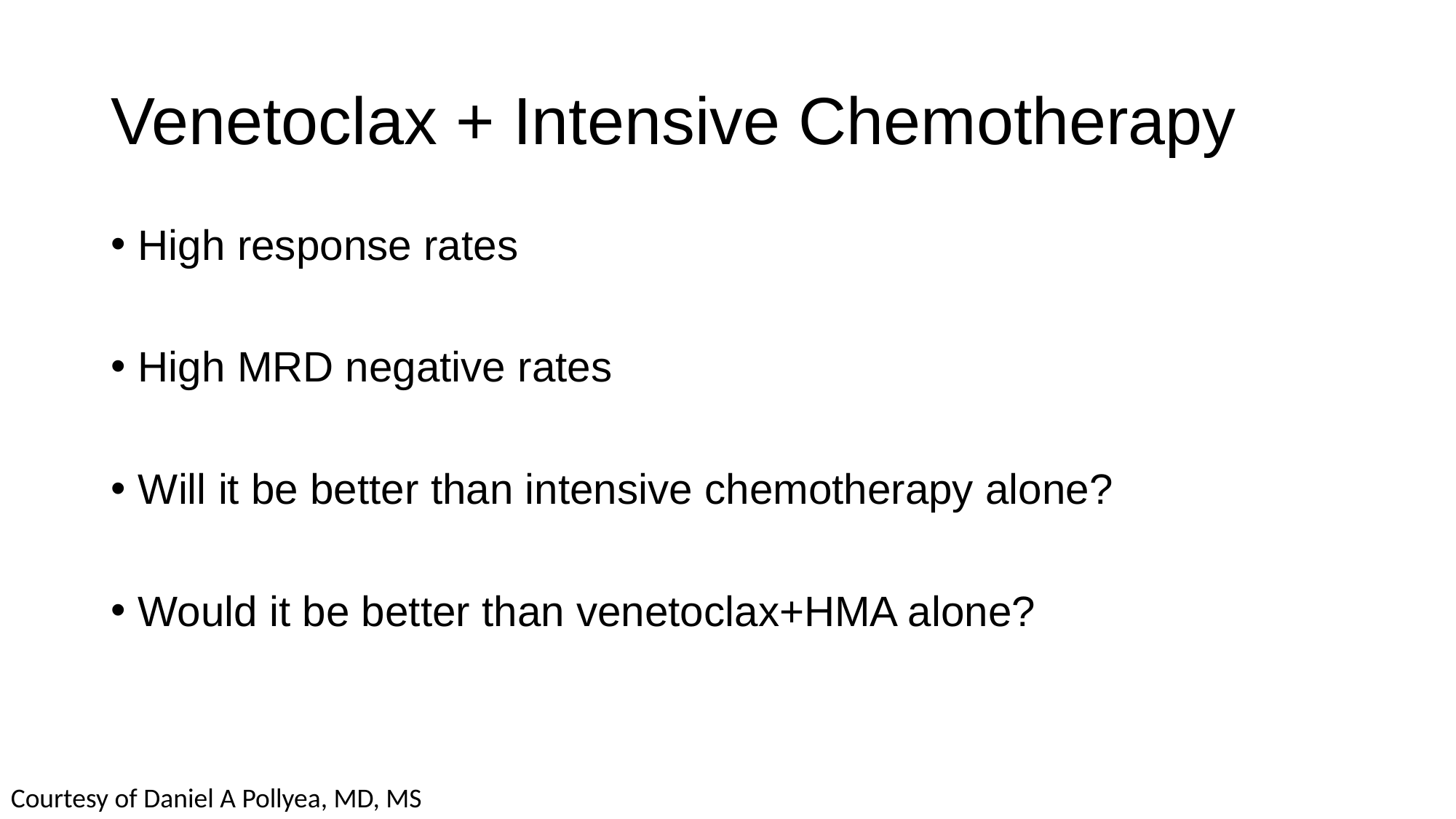

# Venetoclax + Intensive Chemotherapy
High response rates

High MRD negative rates

Will it be better than intensive chemotherapy alone?

Would it be better than venetoclax+HMA alone?
Courtesy of Daniel A Pollyea, MD, MS